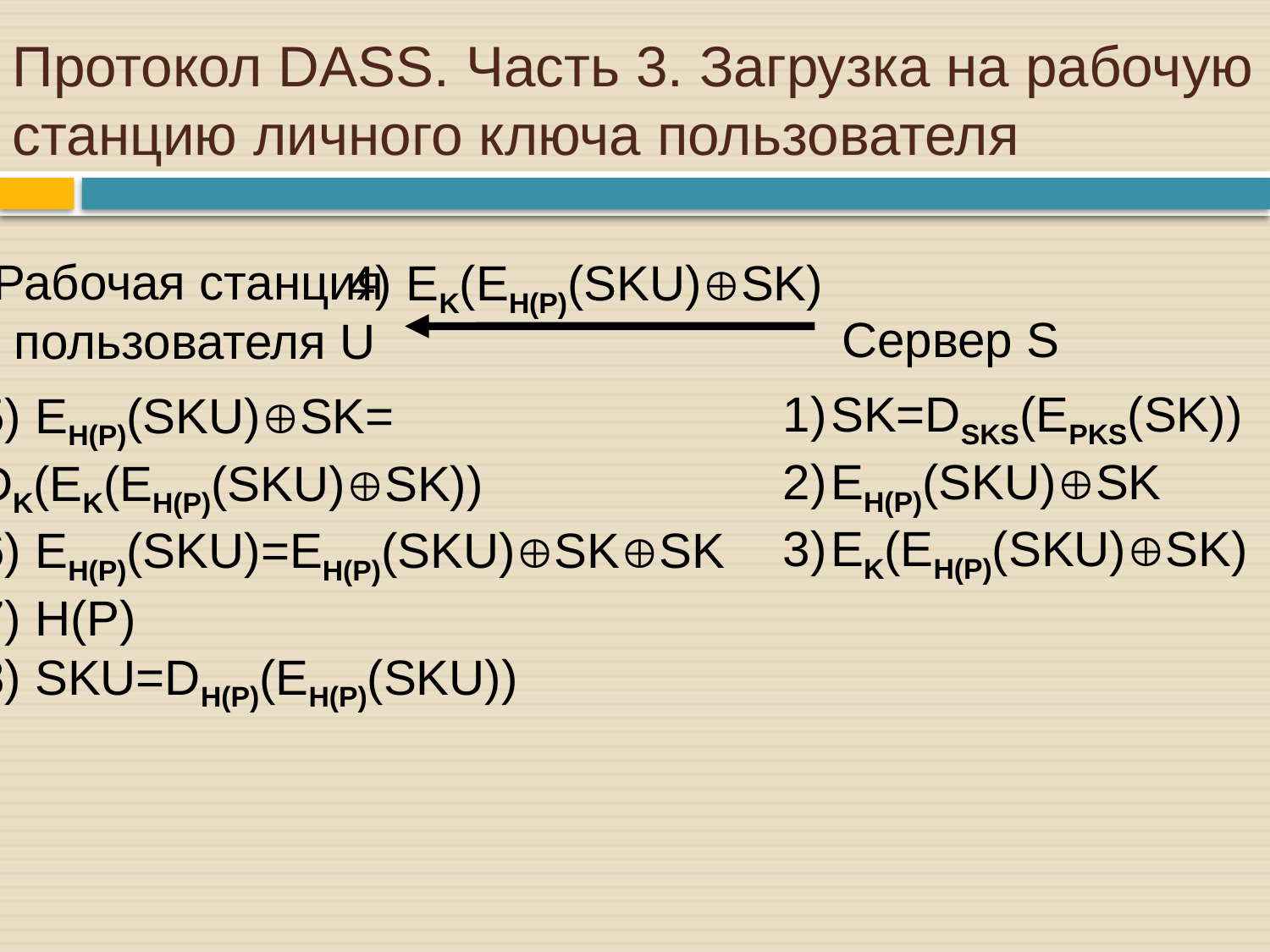

# Протокол DASS. Часть 3. Загрузка на рабочую станцию личного ключа пользователя
Рабочая станция
пользователя U
4) EK(EH(P)(SKU)⊕SK)

Сервер S

SK=DSKS(EPKS(SK))
EH(P)(SKU)⊕SK
EK(EH(P)(SKU)⊕SK)
5) EH(P)(SKU)⊕SK=
DK(EK(EH(P)(SKU)⊕SK))
6) EH(P)(SKU)=EH(P)(SKU)⊕SK⊕SK
7) H(P)
8) SKU=DH(P)(EH(P)(SKU))